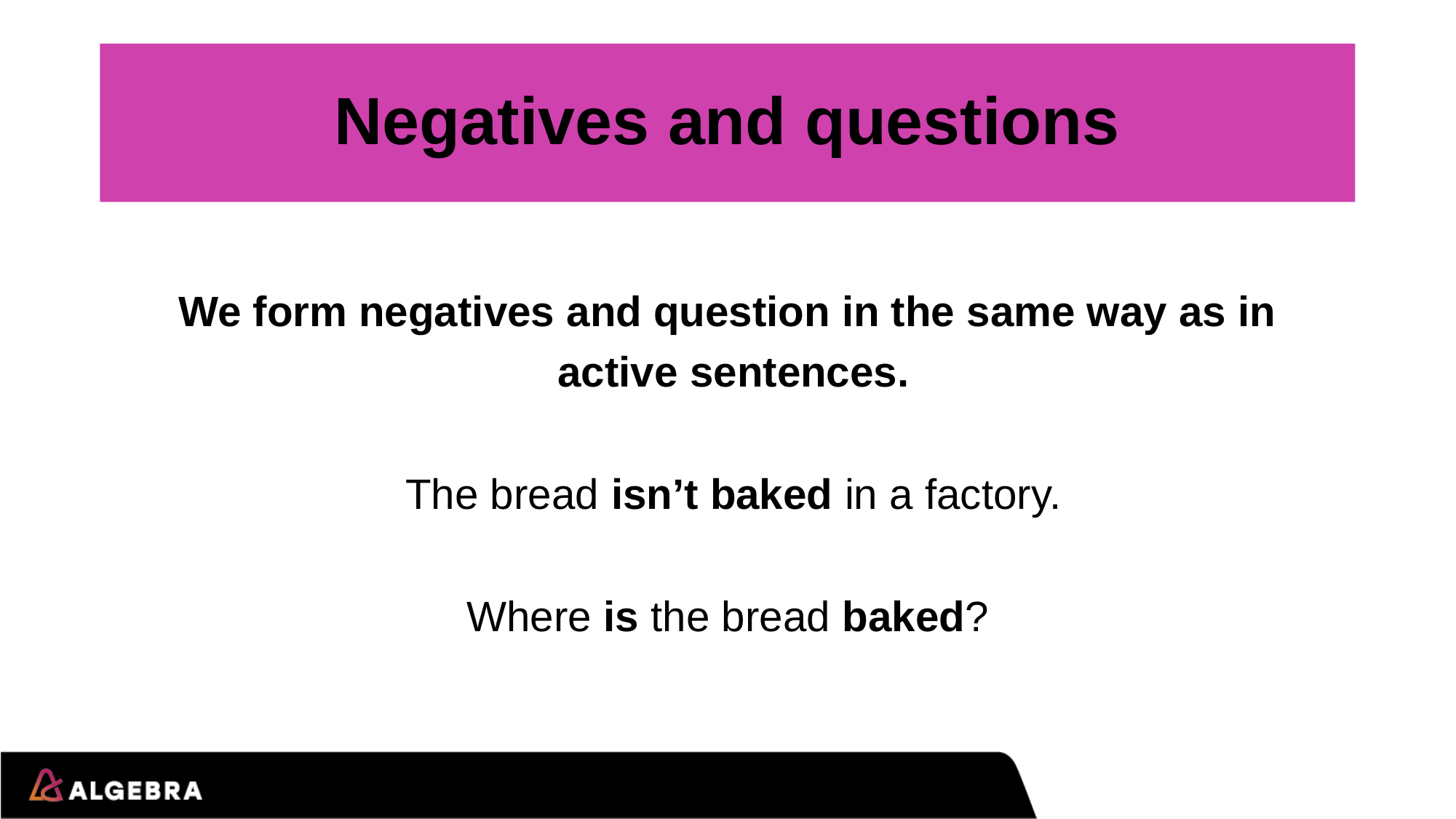

# Negatives and questions

We form negatives and question in the same way as in
 active sentences.

 The bread isn’t baked in a factory.

Where is the bread baked?